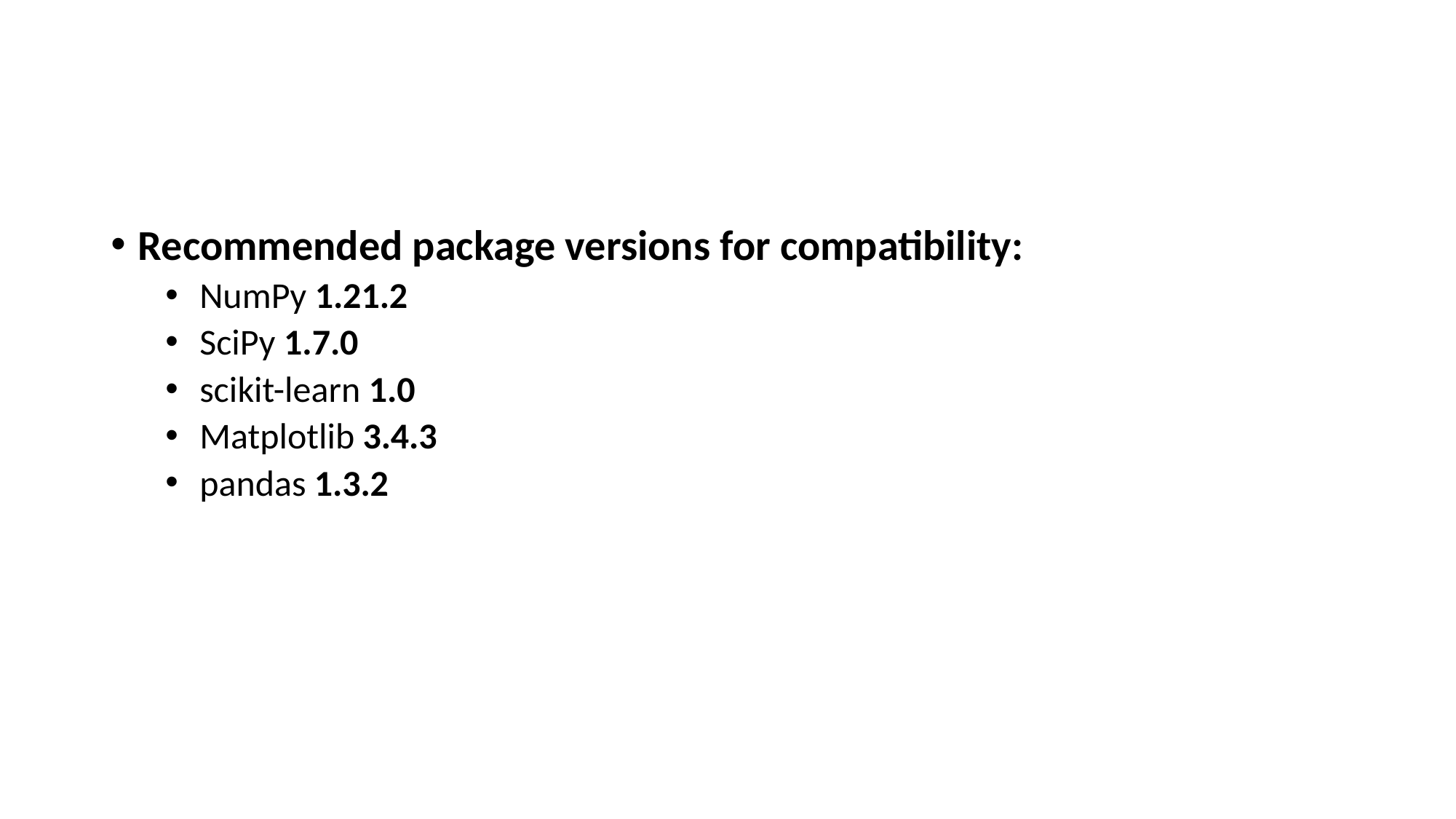

#
Recommended package versions for compatibility:
NumPy 1.21.2
SciPy 1.7.0
scikit-learn 1.0
Matplotlib 3.4.3
pandas 1.3.2